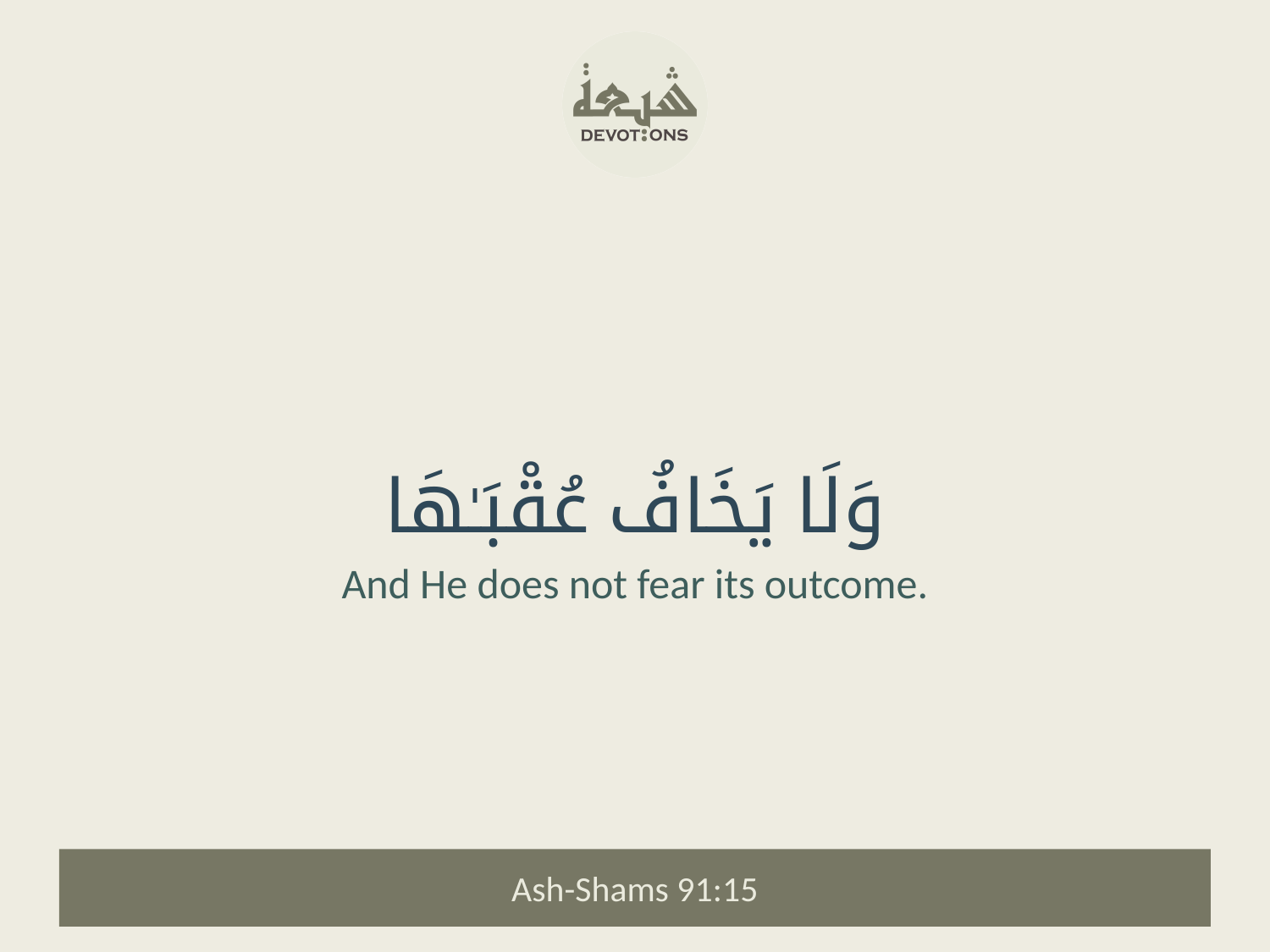

وَلَا يَخَافُ عُقْبَـٰهَا
And He does not fear its outcome.
Ash-Shams 91:15